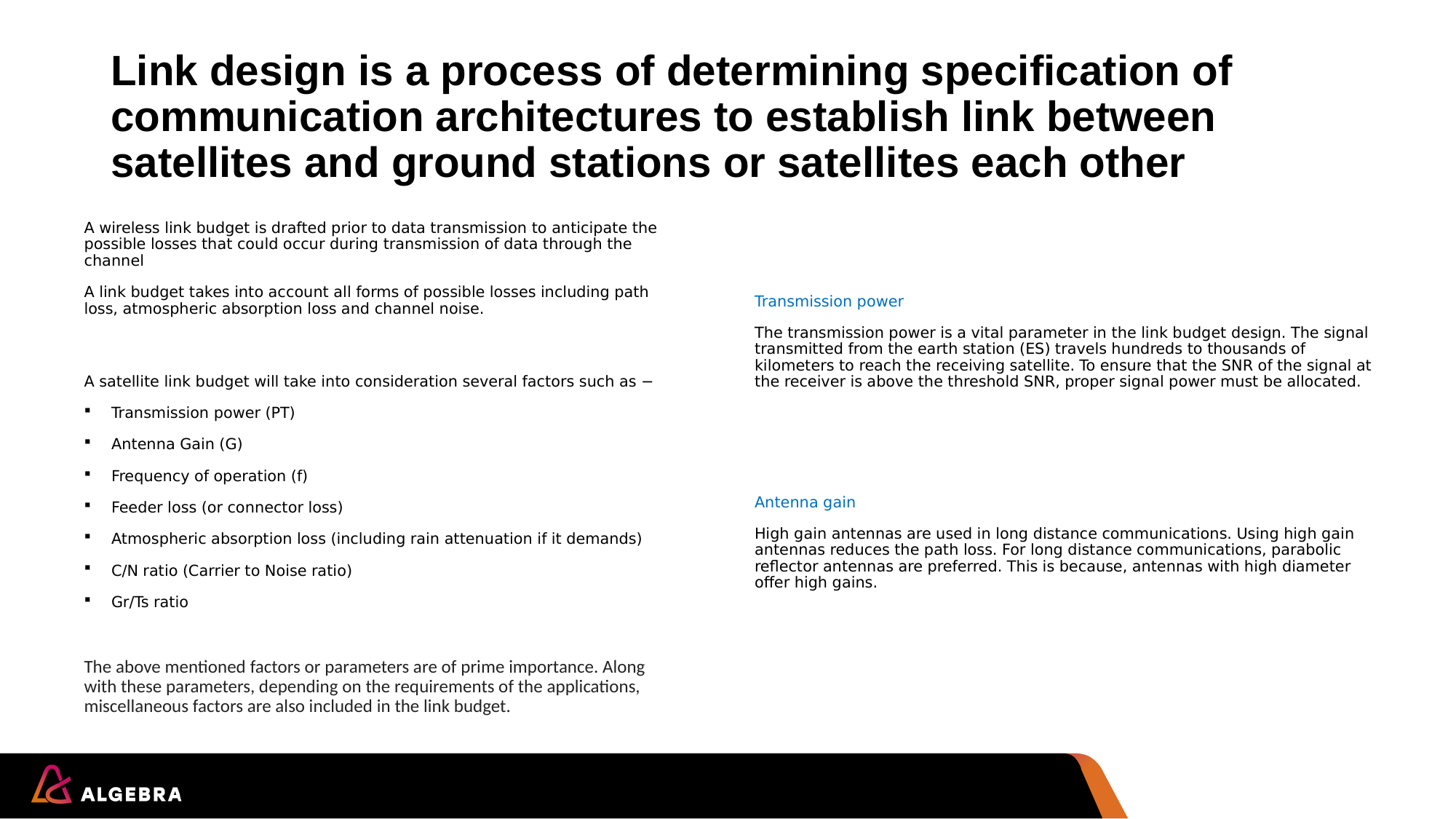

# Link design is a process of determining specification of communication architectures to establish link between satellites and ground stations or satellites each other
A wireless link budget is drafted prior to data transmission to anticipate the possible losses that could occur during transmission of data through the channel
A link budget takes into account all forms of possible losses including path loss, atmospheric absorption loss and channel noise.
Transmission power
The transmission power is a vital parameter in the link budget design. The signal transmitted from the earth station (ES) travels hundreds to thousands of kilometers to reach the receiving satellite. To ensure that the SNR of the signal at the receiver is above the threshold SNR, proper signal power must be allocated.
A satellite link budget will take into consideration several factors such as −
Transmission power (PT)
Antenna Gain (G)
Frequency of operation (f)
Feeder loss (or connector loss)
Atmospheric absorption loss (including rain attenuation if it demands)
C/N ratio (Carrier to Noise ratio)
Gr/Ts ratio

The above mentioned factors or parameters are of prime importance. Along with these parameters, depending on the requirements of the applications, miscellaneous factors are also included in the link budget.
Antenna gain
High gain antennas are used in long distance communications. Using high gain antennas reduces the path loss. For long distance communications, parabolic reflector antennas are preferred. This is because, antennas with high diameter offer high gains.